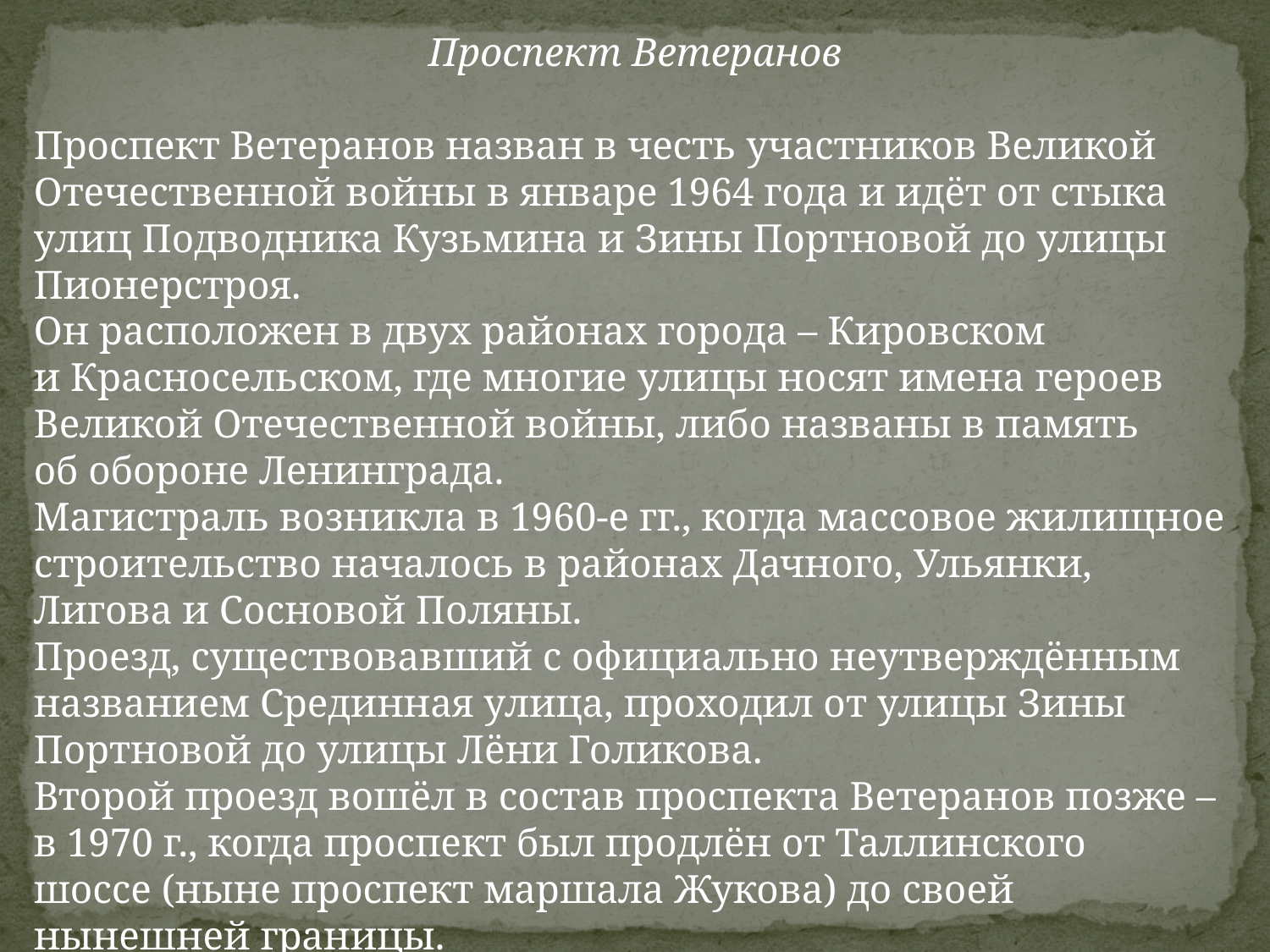

Проспект Ветеранов

Проспект Ветеранов назван в честь участников Великой Отечественной войны в январе 1964 года и идёт от стыка улиц Подводника Кузьмина и Зины Портновой до улицы Пионерстроя.
Он расположен в двух районах города – Кировском и Красносельском, где многие улицы носят имена героев Великой Отечественной войны, либо названы в память об обороне Ленинграда.
Магистраль возникла в 1960-е гг., когда массовое жилищное строительство началось в районах Дачного, Ульянки, Лигова и Сосновой Поляны.
Проезд, существовавший с официально неутверждённым названием Срединная улица, проходил от улицы Зины Портновой до улицы Лёни Голикова.
Второй проезд вошёл в состав проспекта Ветеранов позже – в 1970 г., когда проспект был продлён от Таллинского шоссе (ныне проспект маршала Жукова) до своей нынешней границы.